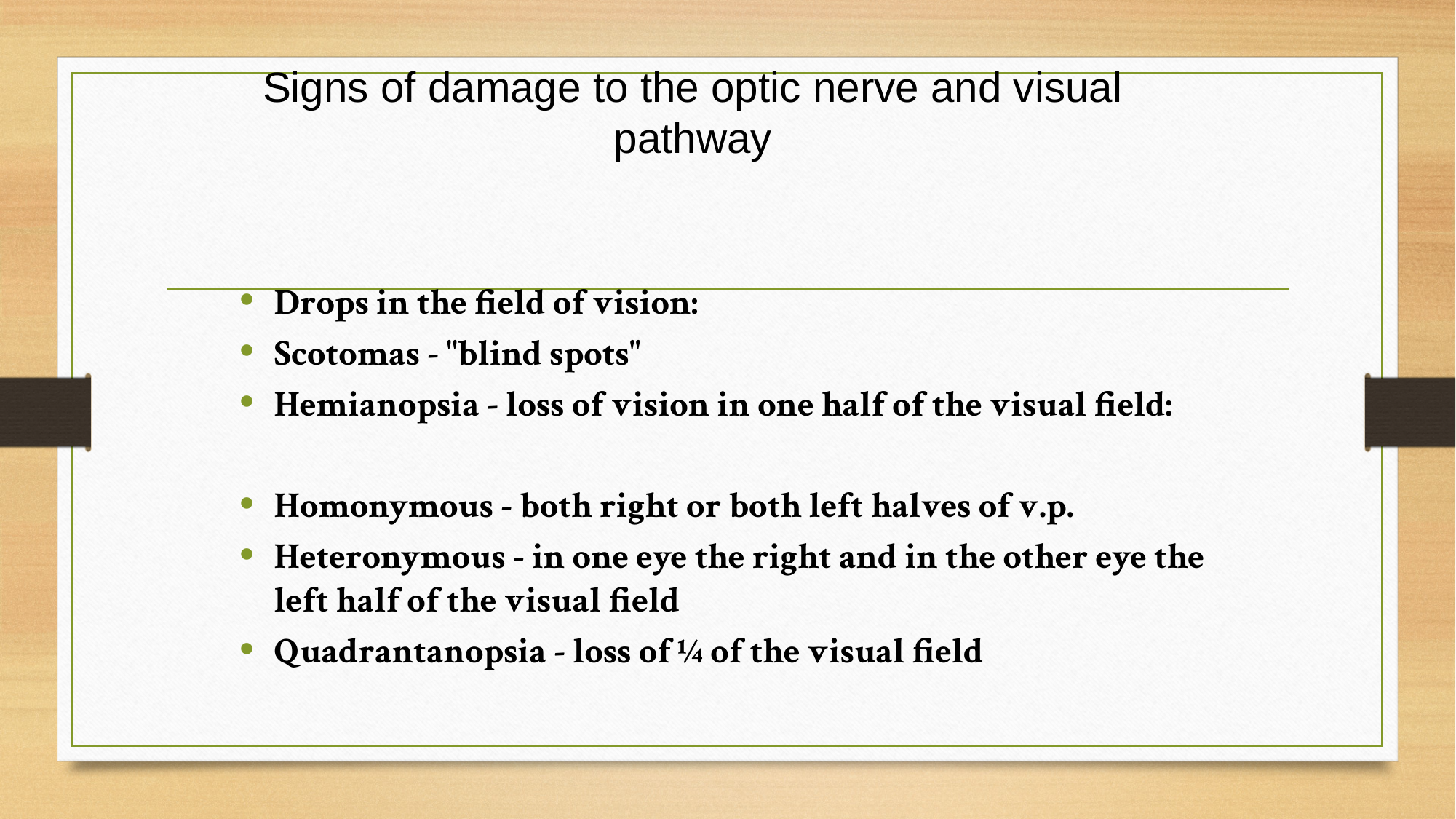

# Signs of damage to the optic nerve and visual pathway
Drops in the field of vision:
Scotomas - "blind spots"
Hemianopsia - loss of vision in one half of the visual field:

Homonymous - both right or both left halves of v.p.
Heteronymous - in one eye the right and in the other eye the left half of the visual field
Quadrantanopsia - loss of ¼ of the visual field